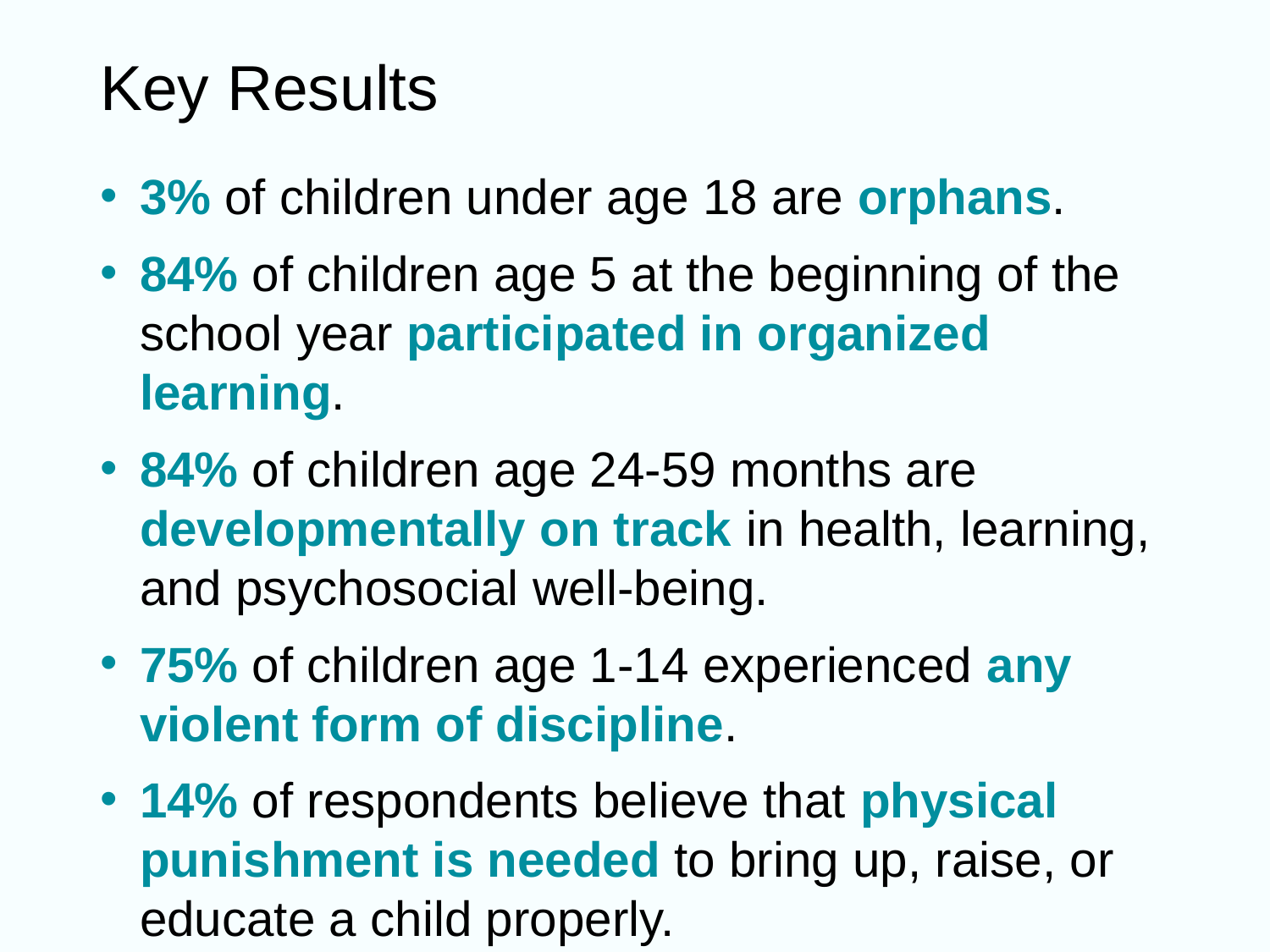

# Key Results
3% of children under age 18 are orphans.
84% of children age 5 at the beginning of the school year participated in organized learning.
84% of children age 24-59 months are developmentally on track in health, learning, and psychosocial well-being.
75% of children age 1-14 experienced any violent form of discipline.
14% of respondents believe that physical punishment is needed to bring up, raise, or educate a child properly.